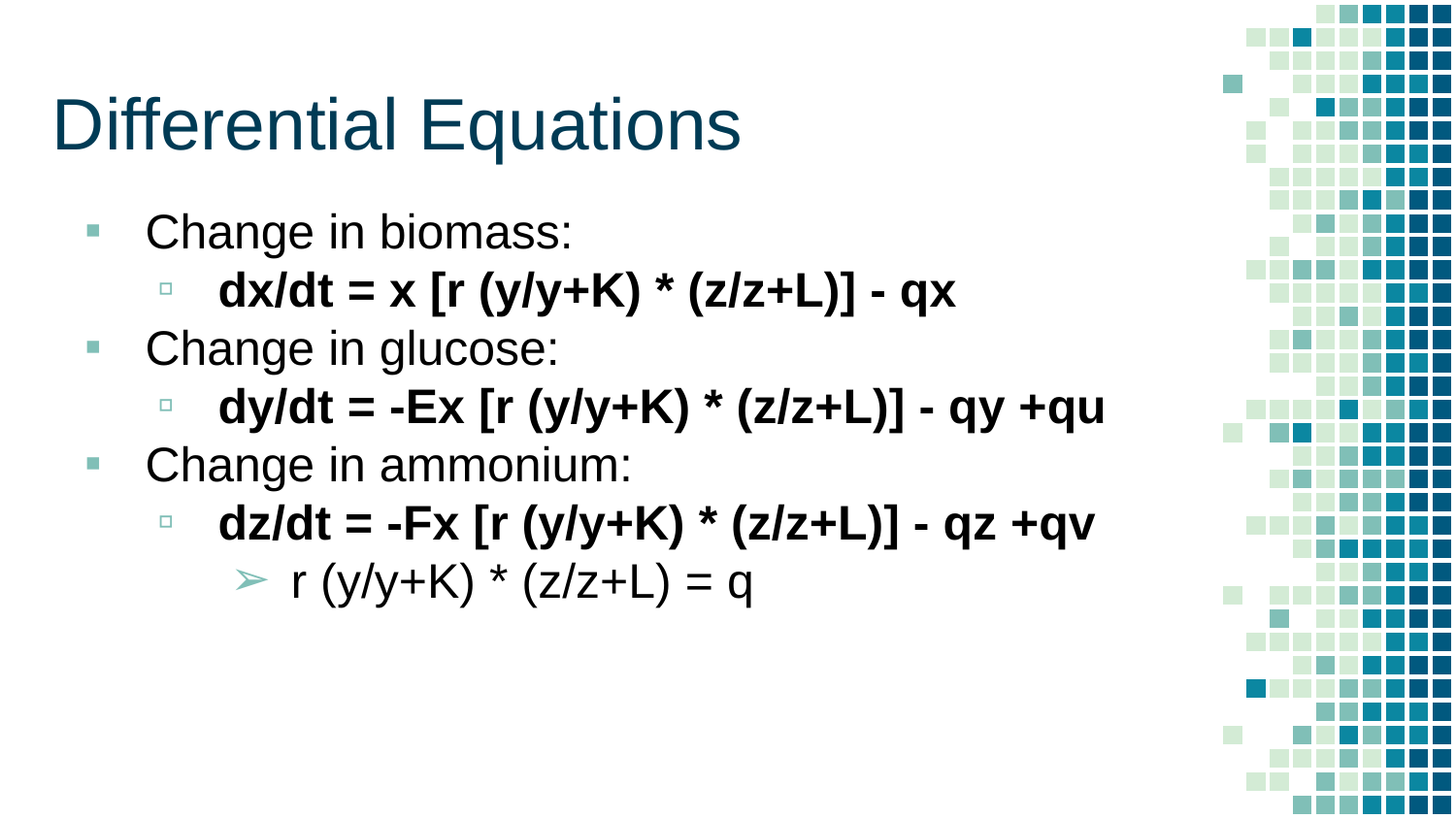

# Differential Equations
Change in biomass:
dx/dt = x [r (y/y+K) * (z/z+L)] - qx
Change in glucose:
dy/dt = -Ex [r (y/y+K) * (z/z+L)] - qy +qu
Change in ammonium:
dz/dt = -Fx [r (y/y+K) * (z/z+L)] - qz +qv
r (y/y+K) * (z/z+L) = q